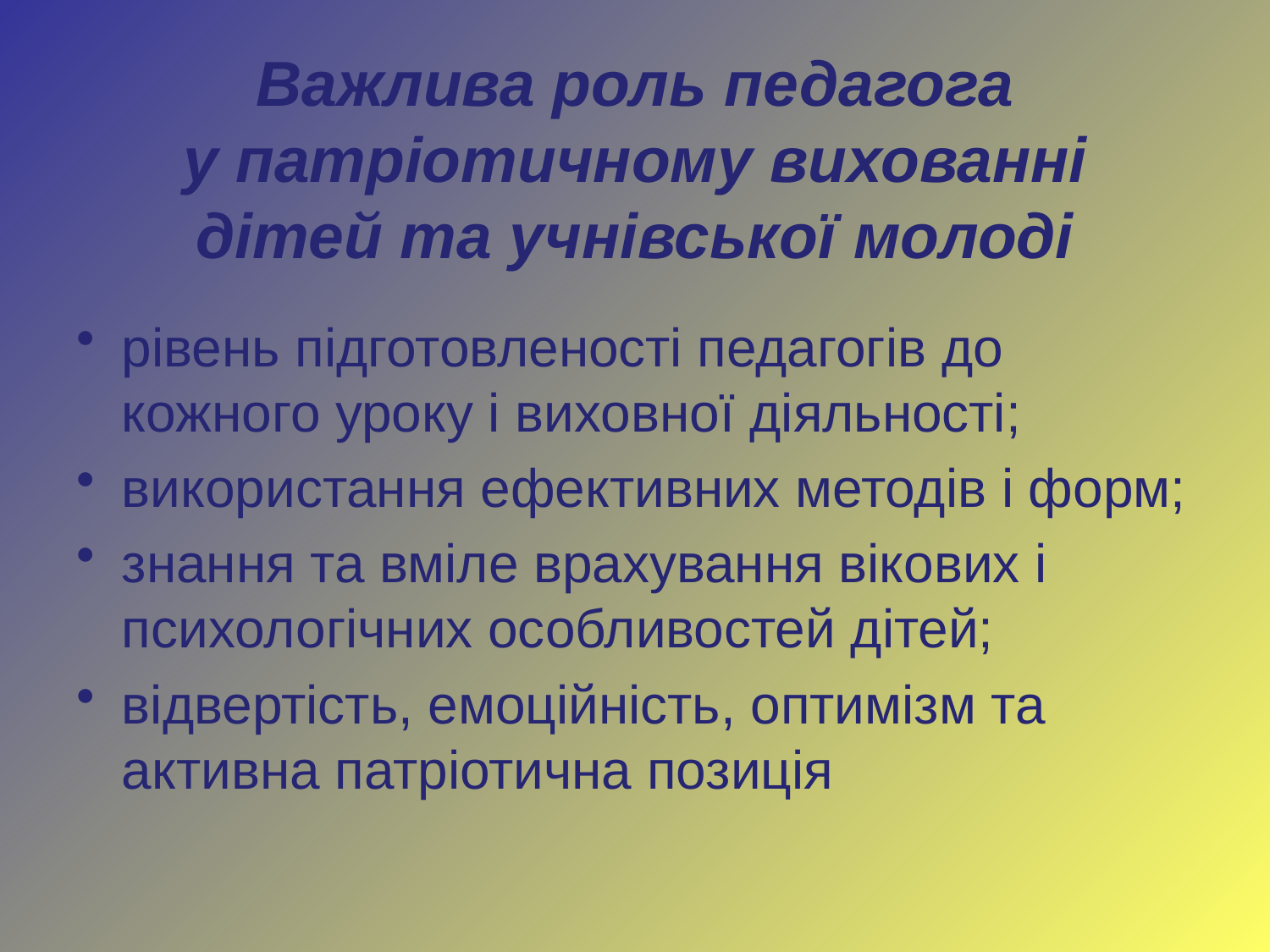

# Важлива роль педагога у патріотичному вихованні дітей та учнівської молоді
рівень підготовленості педагогів до кожного уроку і виховної діяльності;
використання ефективних методів і форм;
знання та вміле врахування вікових і психологічних особливостей дітей;
відвертість, емоційність, оптимізм та активна патріотична позиція